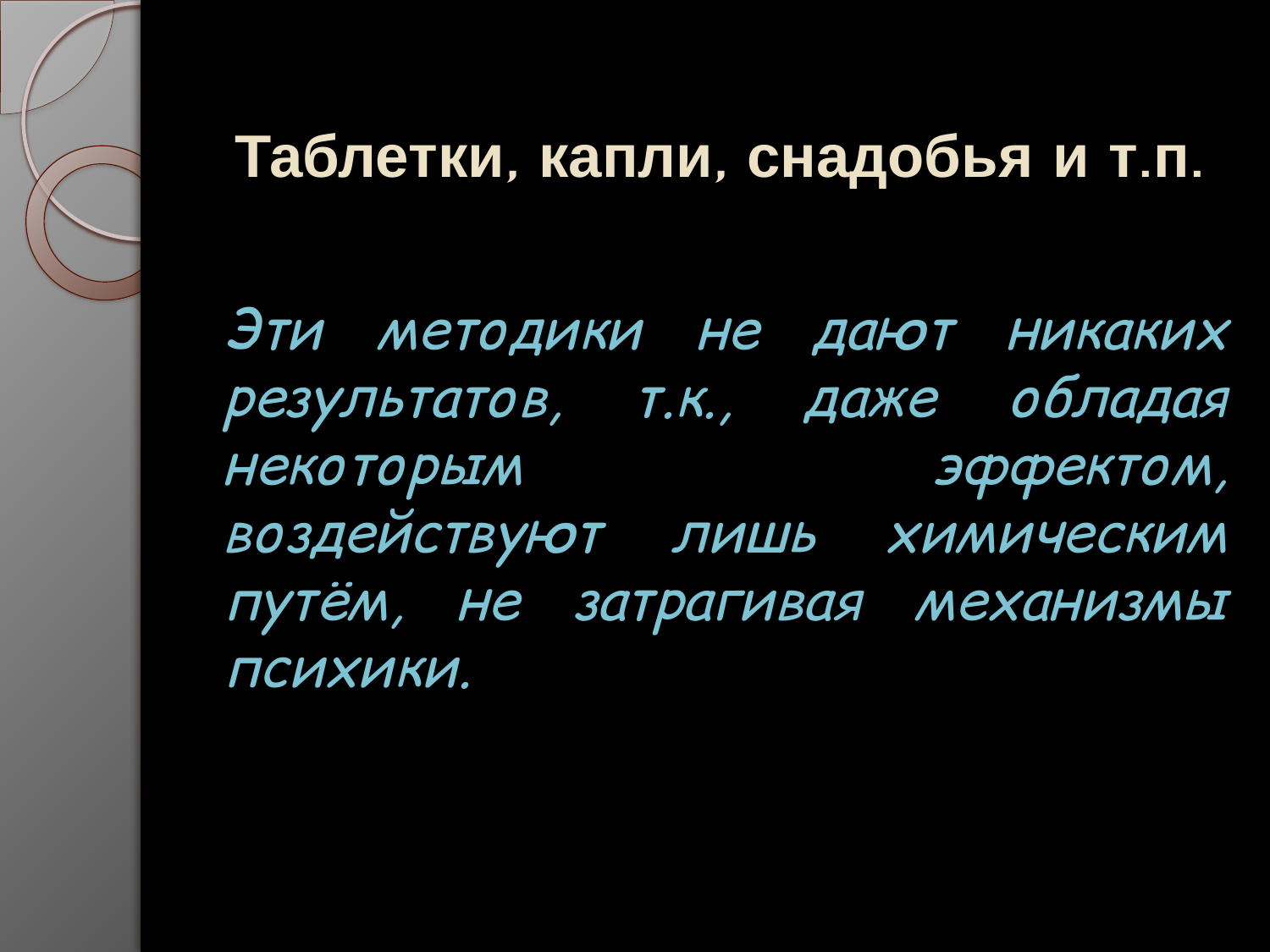

# Таблетки, капли, снадобья и т.п.
Эти методики не дают никаких результатов, т.к., даже обладая некоторым эффектом, воздействуют лишь химическим путём, не затрагивая механизмы психики.